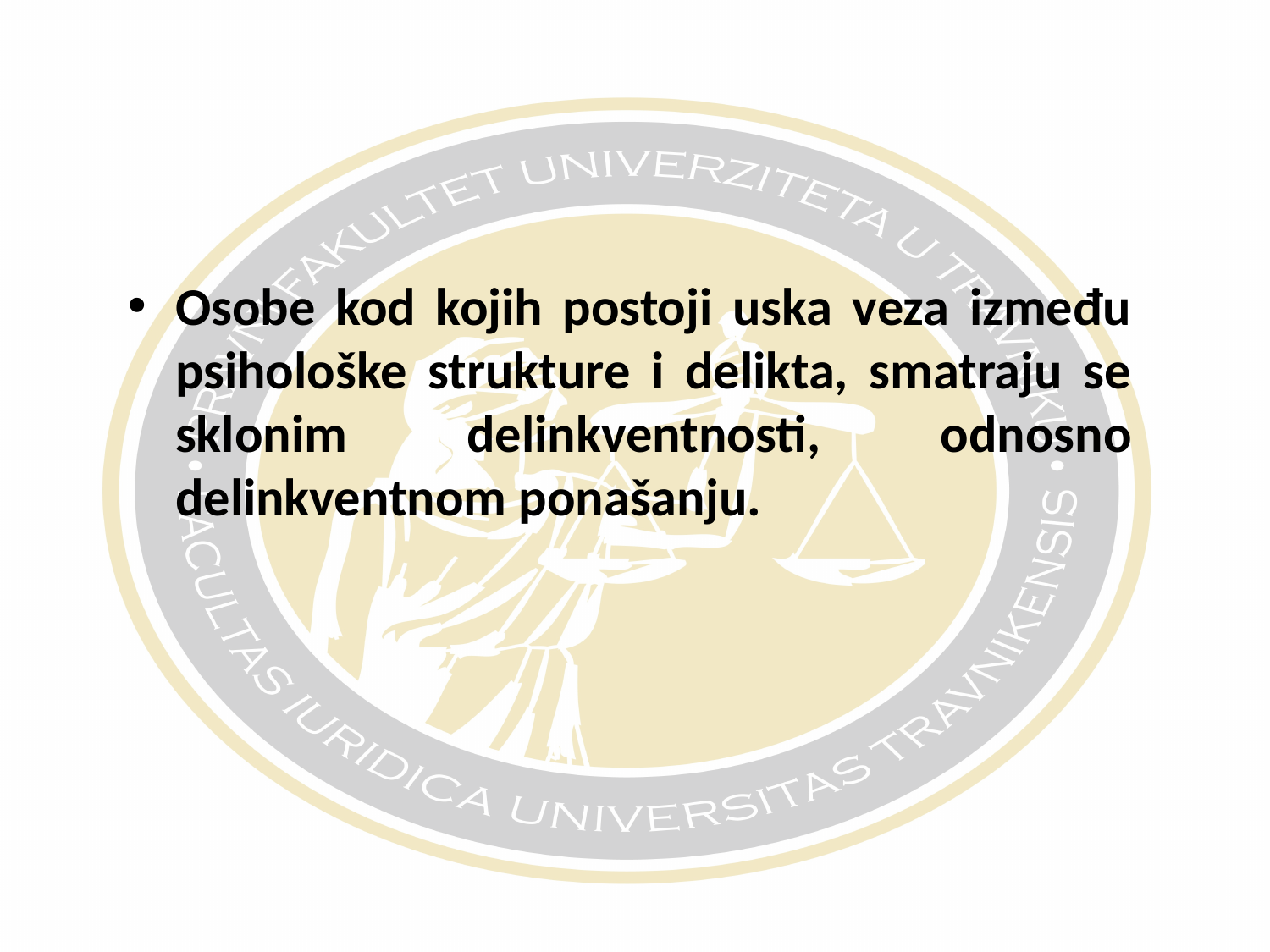

#
Osobe kod kojih postoji uska veza između psihološke strukture i delikta, smatraju se sklonim delinkventnosti, odnosno delinkventnom ponašanju.